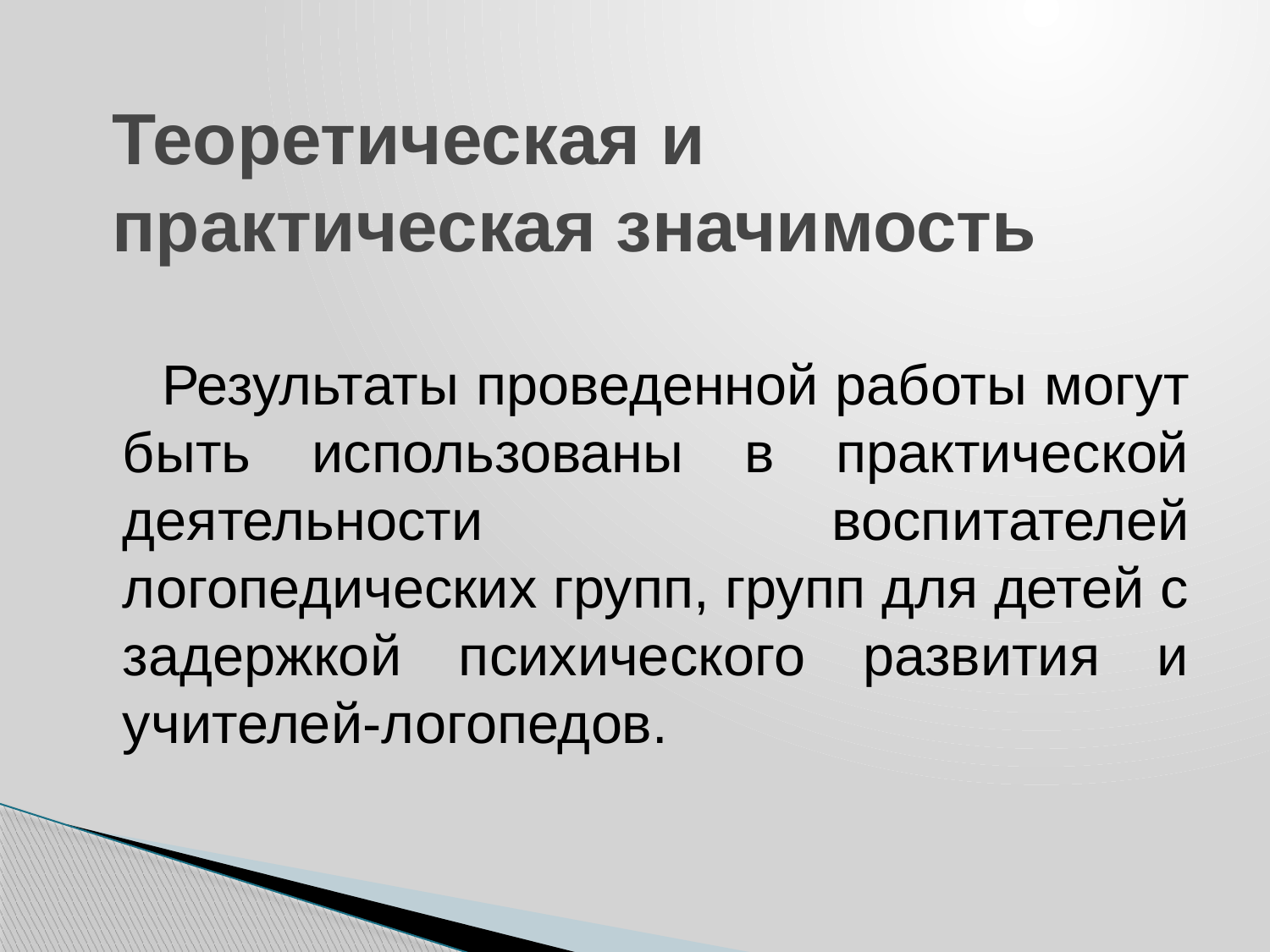

# Теоретическая и практическая значимость

     Результаты проведенной работы могут быть использованы в практической деятельности воспитателей логопедических групп, групп для детей с задержкой психического развития и учителей-логопедов.